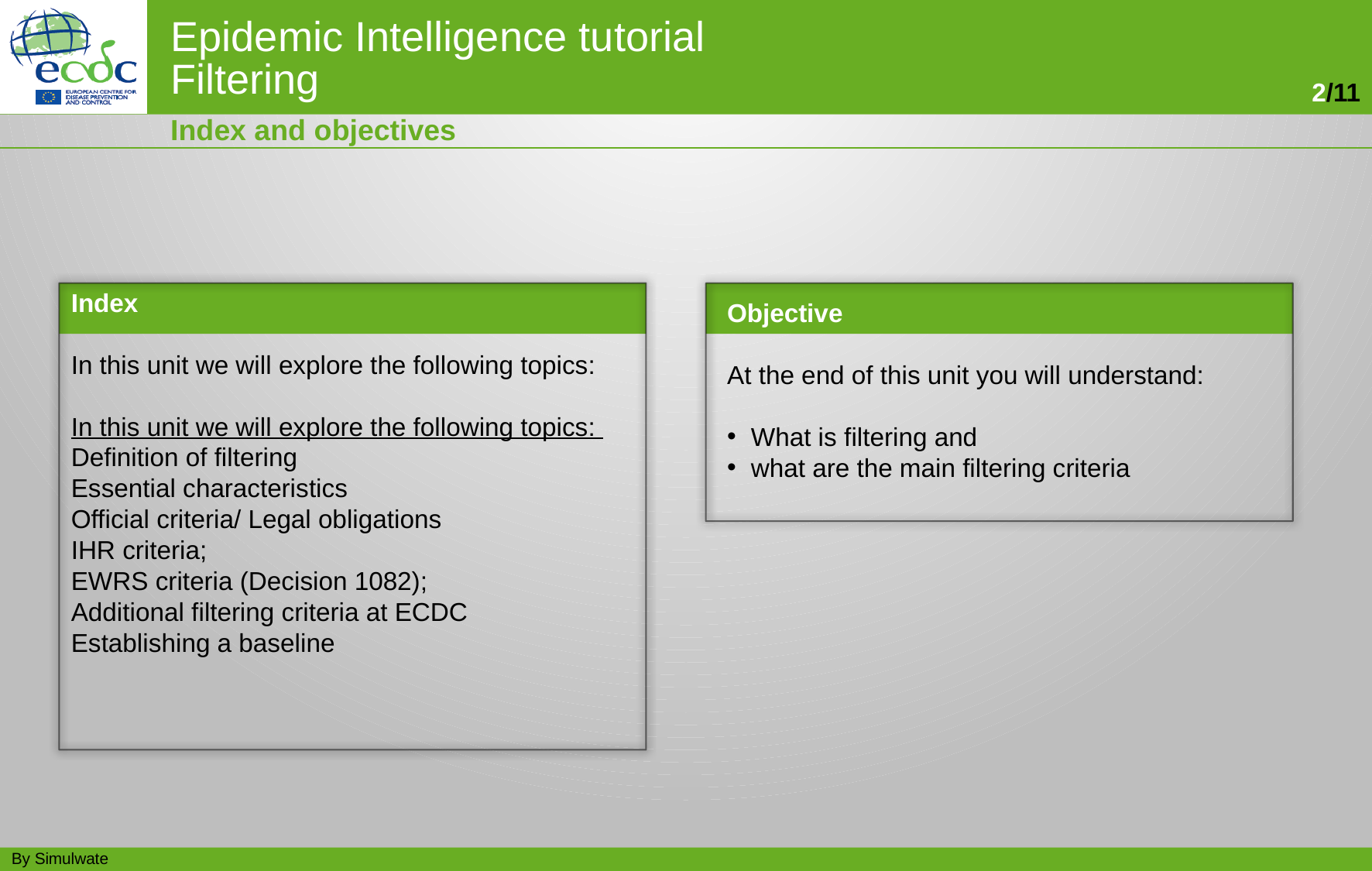

Index and objectives
Index

In this unit we will explore the following topics:

In this unit we will explore the following topics:
Definition of filtering
Essential characteristics
Official criteria/ Legal obligations
IHR criteria;
EWRS criteria (Decision 1082);
Additional filtering criteria at ECDC
Establishing a baseline

Objective

At the end of this unit you will understand:

What is filtering and
what are the main filtering criteria